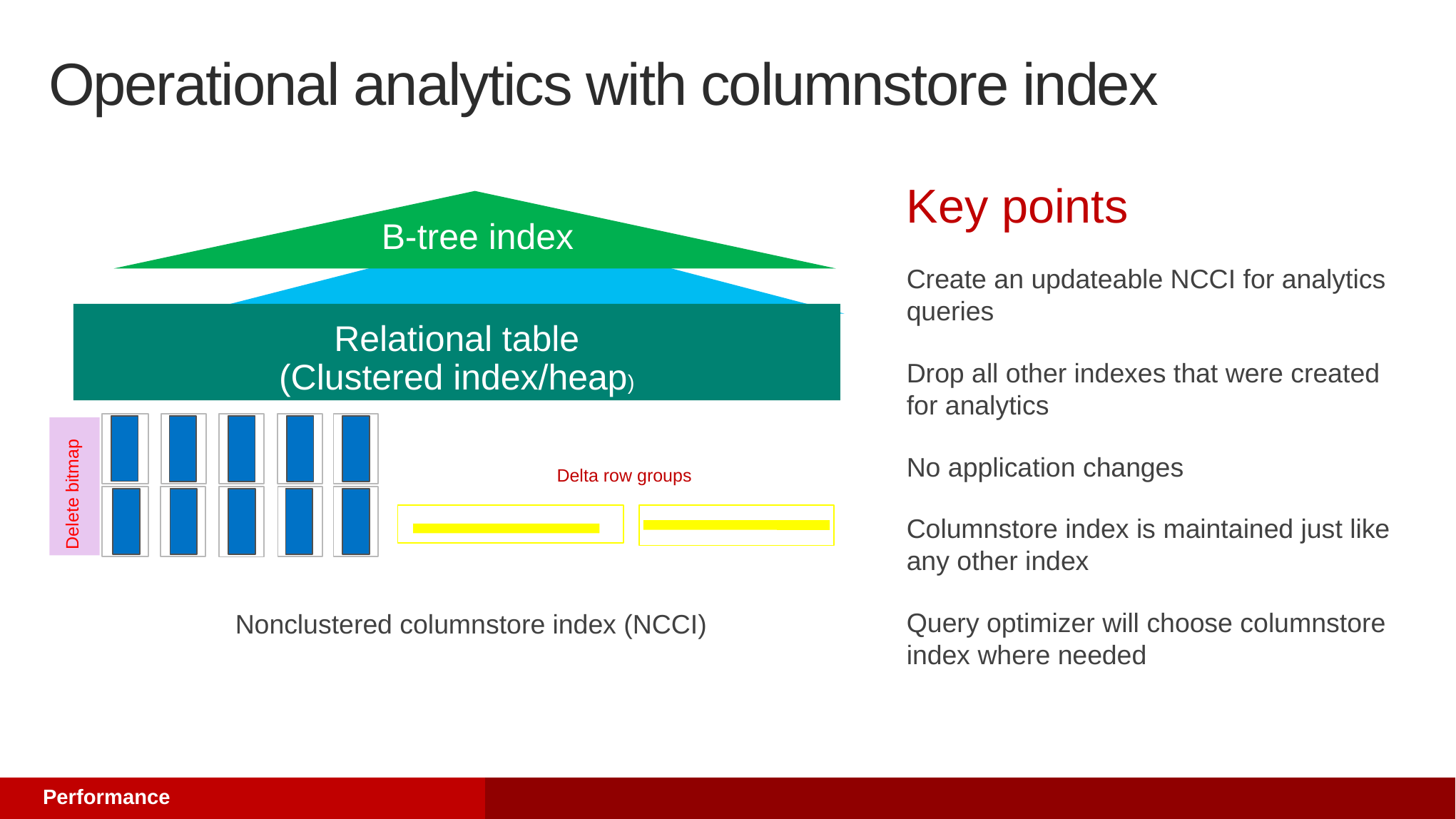

# Operational analytics with columnstore index
Key points
Create an updateable NCCI for analytics queries
Drop all other indexes that were created for analytics
No application changes
Columnstore index is maintained just like any other index
Query optimizer will choose columnstore index where needed

B-tree index
Relational table
(Clustered index/heap)

Delete bitmap
Delta row groups
Nonclustered columnstore index (NCCI)
Performance